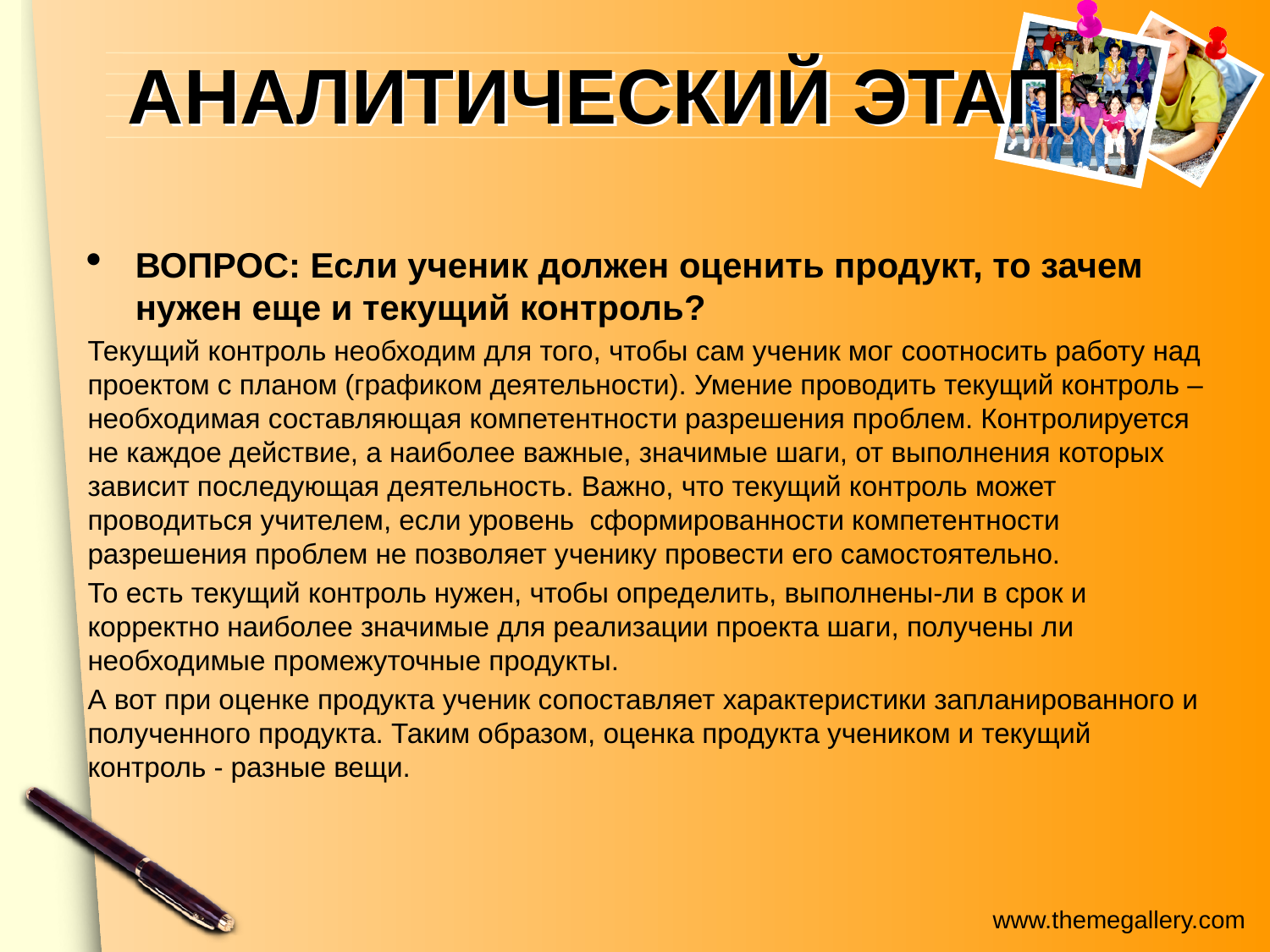

# Аналитический этап
ВОПРОС: Если ученик должен оценить продукт, то зачем нужен еще и текущий контроль?
Текущий контроль необходим для того, чтобы сам ученик мог соотносить работу над проектом с планом (графиком деятельности). Умение проводить текущий контроль – необходимая составляющая компетентности разрешения проблем. Контролируется не каждое действие, а наиболее важные, значимые шаги, от выполнения которых зависит последующая деятельность. Важно, что текущий контроль может проводиться учителем, если уровень  сформированности компетентности разрешения проблем не позволяет ученику провести его самостоятельно.
То есть текущий контроль нужен, чтобы определить, выполнены-ли в срок и корректно наиболее значимые для реализации проекта шаги, получены ли необходимые промежуточные продукты.
А вот при оценке продукта ученик сопоставляет характеристики запланированного и полученного продукта. Таким образом, оценка продукта учеником и текущий контроль - разные вещи.